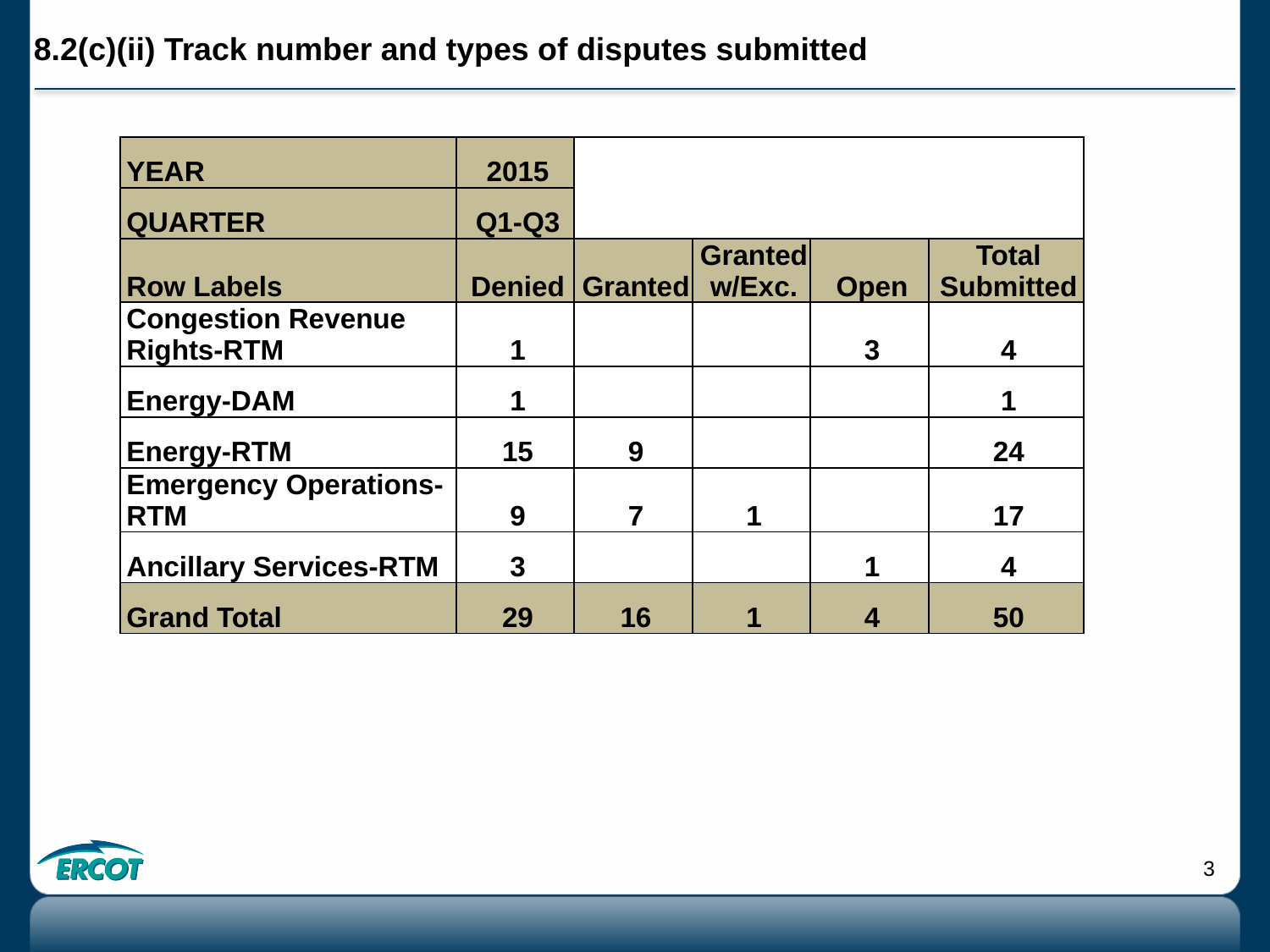

# 8.2(c)(ii) Track number and types of disputes submitted
| YEAR | 2015 |  |  |  |  |
| --- | --- | --- | --- | --- | --- |
| QUARTER | Q1-Q3 |  |  |  |  |
| Row Labels | Denied | Granted | Granted w/Exc. | Open | Total Submitted |
| Congestion Revenue Rights-RTM | 1 |  |  | 3 | 4 |
| Energy-DAM | 1 |  |  |  | 1 |
| Energy-RTM | 15 | 9 |  |  | 24 |
| Emergency Operations-RTM | 9 | 7 | 1 |  | 17 |
| Ancillary Services-RTM | 3 |  |  | 1 | 4 |
| Grand Total | 29 | 16 | 1 | 4 | 50 |